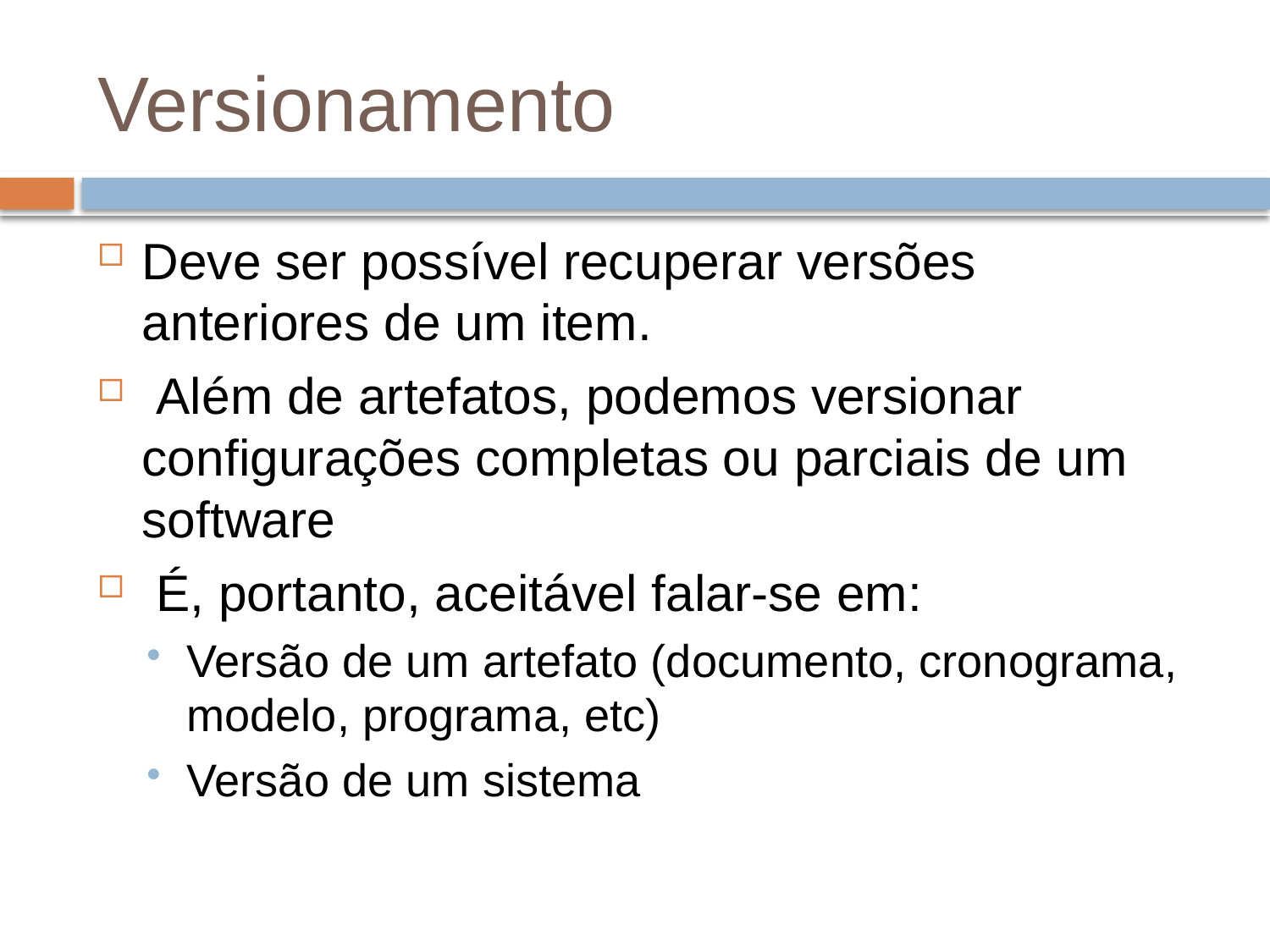

# Versionamento
Deve ser possível recuperar versões anteriores de um item.
 Além de artefatos, podemos versionar configurações completas ou parciais de um software
 É, portanto, aceitável falar-se em:
Versão de um artefato (documento, cronograma, modelo, programa, etc)
Versão de um sistema